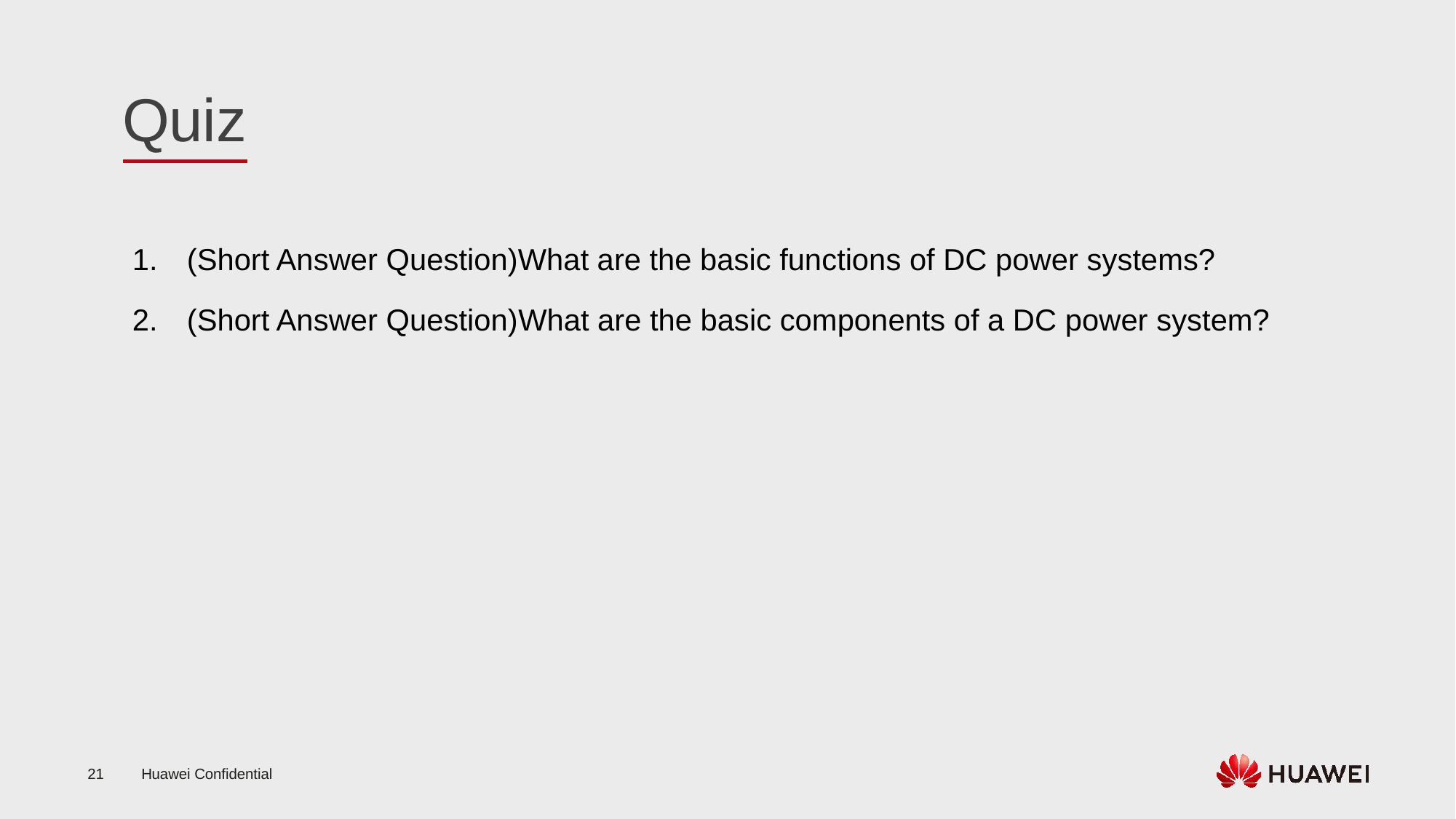

(Short Answer Question)What are the basic functions of DC power systems?
(Short Answer Question)What are the basic components of a DC power system?